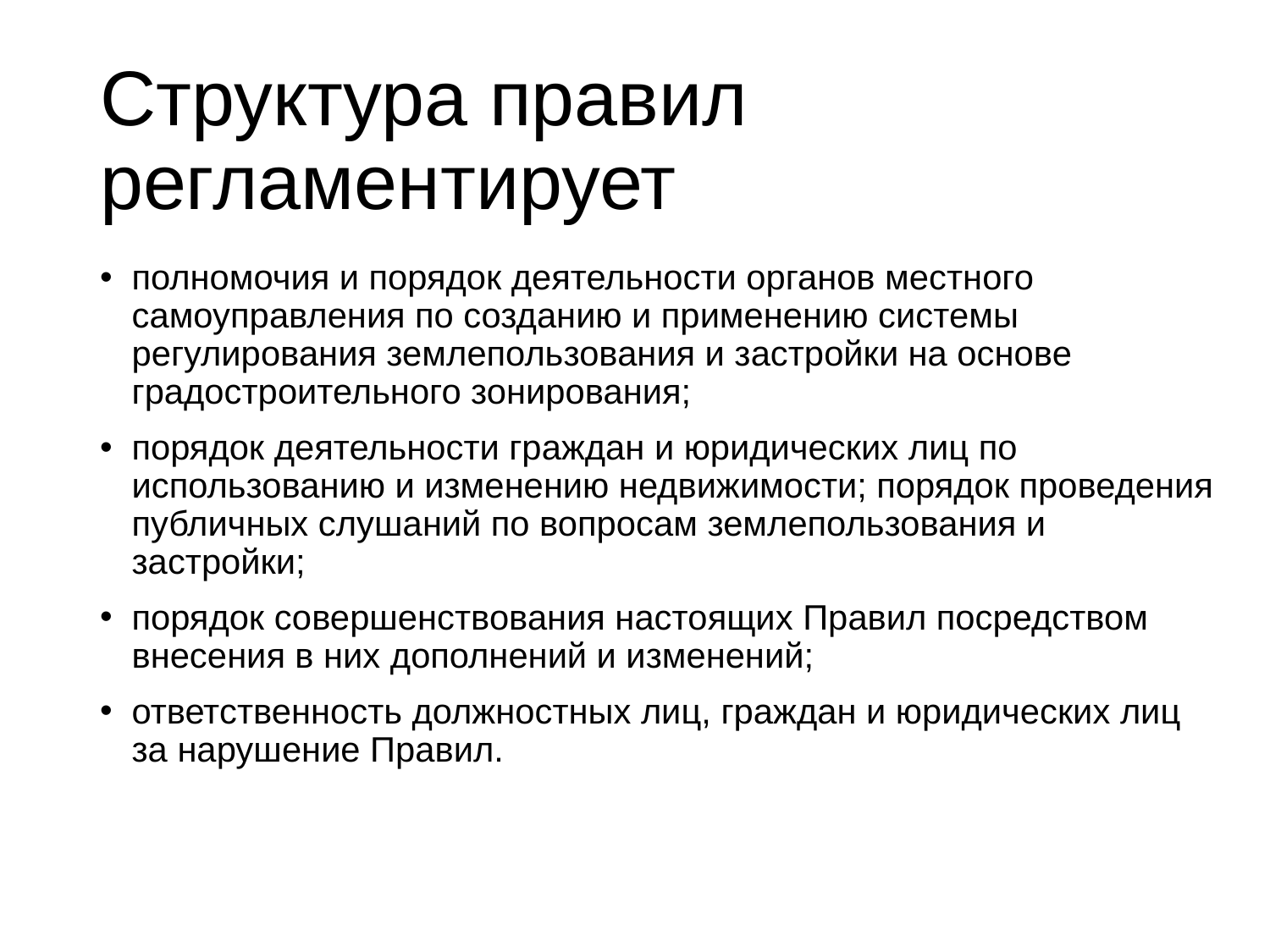

# Структура правил регламентирует
полномочия и порядок деятельности органов местного самоуправления по созданию и применению системы регулирования землепользования и застройки на основе градостроительного зонирования;
порядок деятельности граждан и юридических лиц по использованию и изменению недвижимости; порядок проведения публичных слушаний по вопросам землепользования и застройки;
порядок совершенствования настоящих Правил посредством внесения в них дополнений и изменений;
ответственность должностных лиц, граждан и юридических лиц за нарушение Правил.